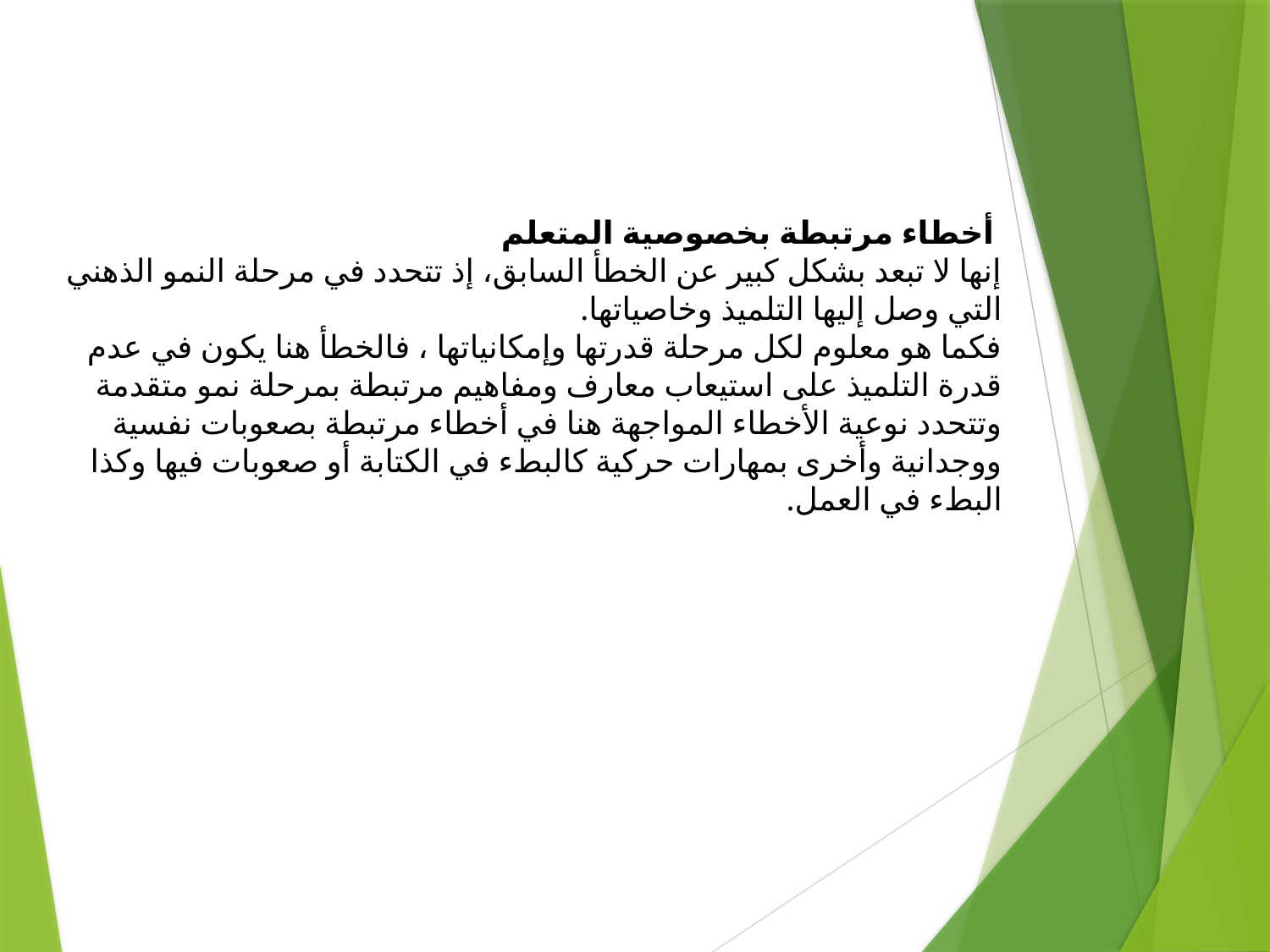

أخطاء مرتبطة بخصوصية المتعلم
إنها لا تبعد بشكل كبير عن الخطأ السابق، إذ تتحدد في مرحلة النمو الذهني التي وصل إليها التلميذ وخاصياتها.
فكما هو معلوم لكل مرحلة قدرتها وإمكانياتها ، فالخطأ هنا يكون في عدم قدرة التلميذ على استيعاب معارف ومفاهيم مرتبطة بمرحلة نمو متقدمة وتتحدد نوعية الأخطاء المواجهة هنا في أخطاء مرتبطة بصعوبات نفسية ووجدانية وأخرى بمهارات حركية كالبطء في الكتابة أو صعوبات فيها وكذا البطء في العمل.